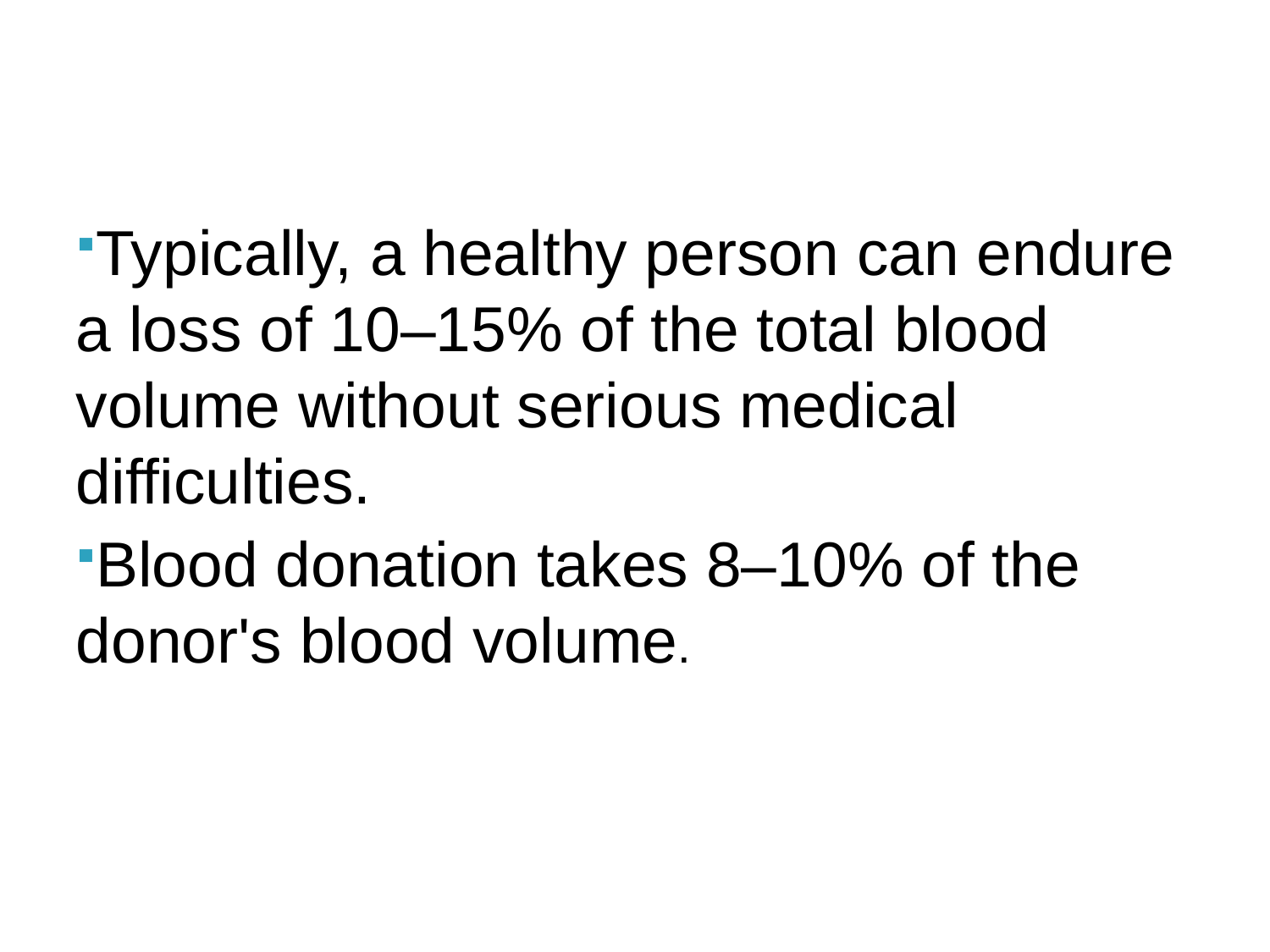

#
Typically, a healthy person can endure a loss of 10–15% of the total blood volume without serious medical difficulties.
Blood donation takes 8–10% of the donor's blood volume.